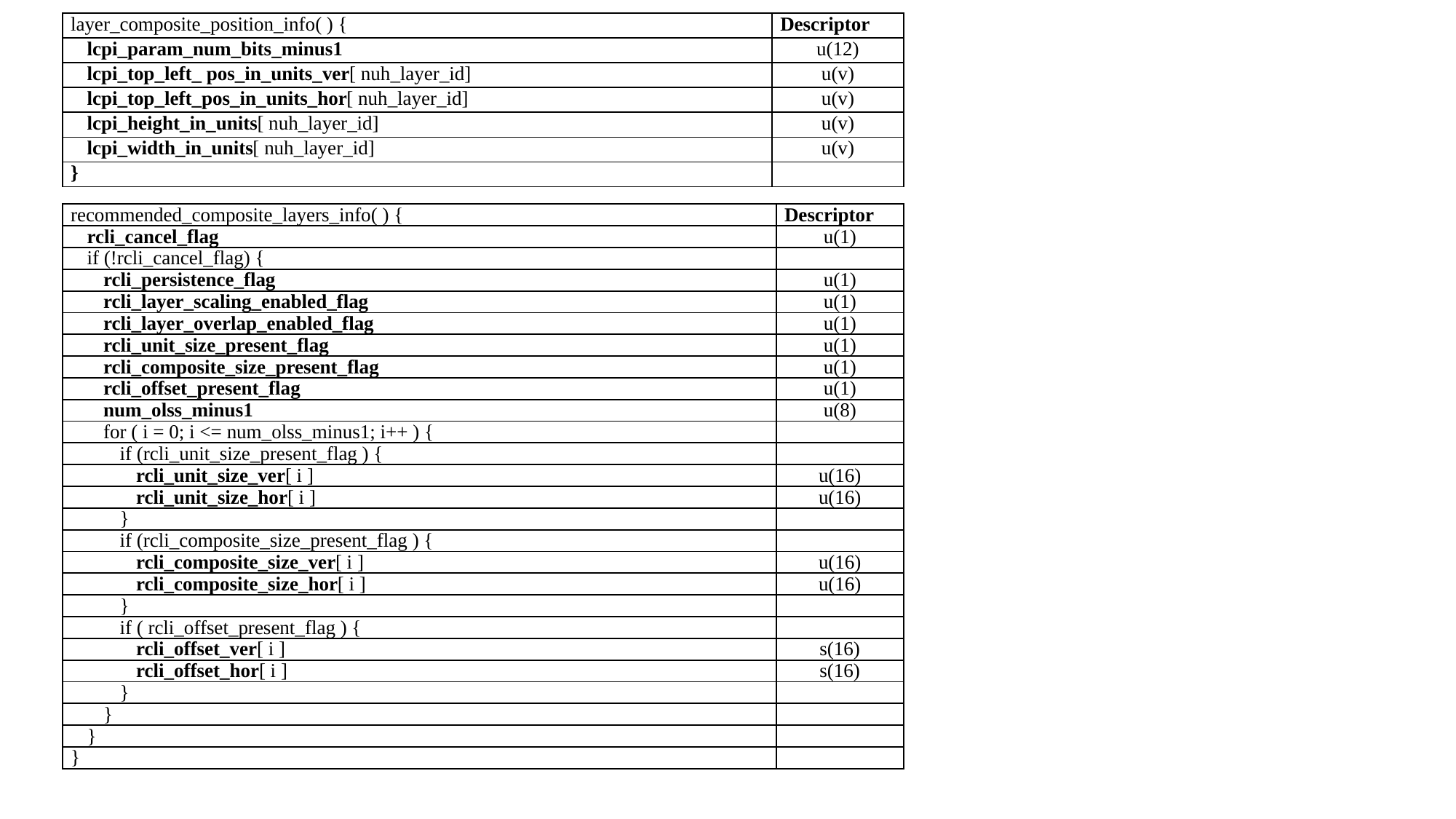

| layer\_composite\_position\_info( ) { | Descriptor |
| --- | --- |
| lcpi\_param\_num\_bits\_minus1 | u(12) |
| lcpi\_top\_left\_ pos\_in\_units\_ver[ nuh\_layer\_id] | u(v) |
| lcpi\_top\_left\_pos\_in\_units\_hor[ nuh\_layer\_id] | u(v) |
| lcpi\_height\_in\_units[ nuh\_layer\_id] | u(v) |
| lcpi\_width\_in\_units[ nuh\_layer\_id] | u(v) |
| } |  |
| recommended\_composite\_layers\_info( ) { | Descriptor |
| --- | --- |
| rcli\_cancel\_flag | u(1) |
| if (!rcli\_cancel\_flag) { |  |
| rcli\_persistence\_flag | u(1) |
| rcli\_layer\_scaling\_enabled\_flag | u(1) |
| rcli\_layer\_overlap\_enabled\_flag | u(1) |
| rcli\_unit\_size\_present\_flag | u(1) |
| rcli\_composite\_size\_present\_flag | u(1) |
| rcli\_offset\_present\_flag | u(1) |
| num\_olss\_minus1 | u(8) |
| for ( i = 0; i <= num\_olss\_minus1; i++ ) { |  |
| if (rcli\_unit\_size\_present\_flag ) { |  |
| rcli\_unit\_size\_ver[ i ] | u(16) |
| rcli\_unit\_size\_hor[ i ] | u(16) |
| } |  |
| if (rcli\_composite\_size\_present\_flag ) { |  |
| rcli\_composite\_size\_ver[ i ] | u(16) |
| rcli\_composite\_size\_hor[ i ] | u(16) |
| } |  |
| if ( rcli\_offset\_present\_flag ) { |  |
| rcli\_offset\_ver[ i ] | s(16) |
| rcli\_offset\_hor[ i ] | s(16) |
| } |  |
| } |  |
| } |  |
| } |  |